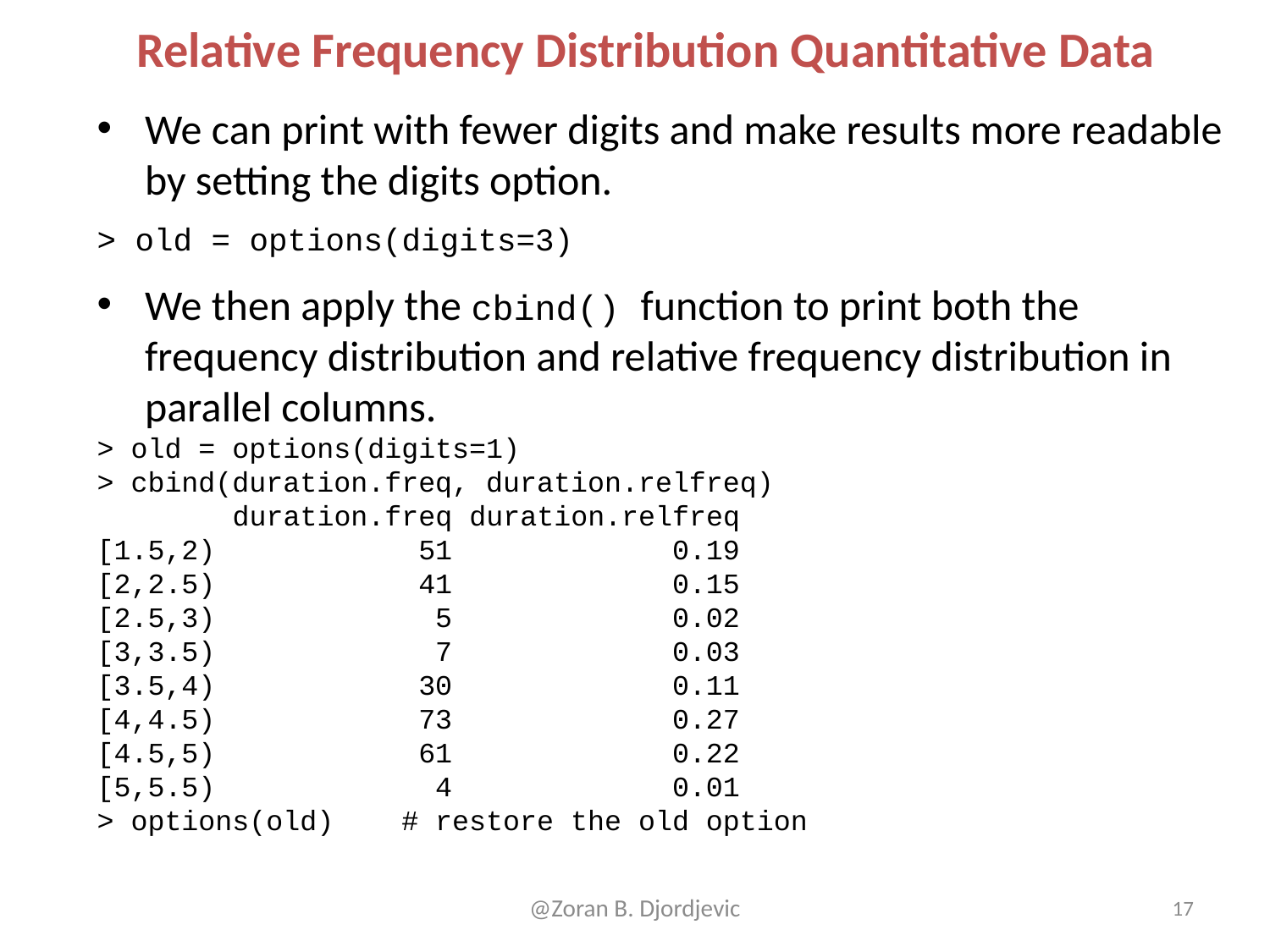

# Relative Frequency Distribution Quantitative Data
We can print with fewer digits and make results more readable by setting the digits option.
> old = options(digits=3)
We then apply the cbind() function to print both the frequency distribution and relative frequency distribution in parallel columns.
> old = options(digits=1)
> cbind(duration.freq, duration.relfreq)
        duration.freq duration.relfreq
[1.5,2)            51             0.19
[2,2.5)            41             0.15
[2.5,3)             5             0.02
[3,3.5)             7             0.03
[3.5,4)            30             0.11
[4,4.5)            73             0.27
[4.5,5)            61             0.22
[5,5.5)             4             0.01
> options(old)    # restore the old option
17
@Zoran B. Djordjevic